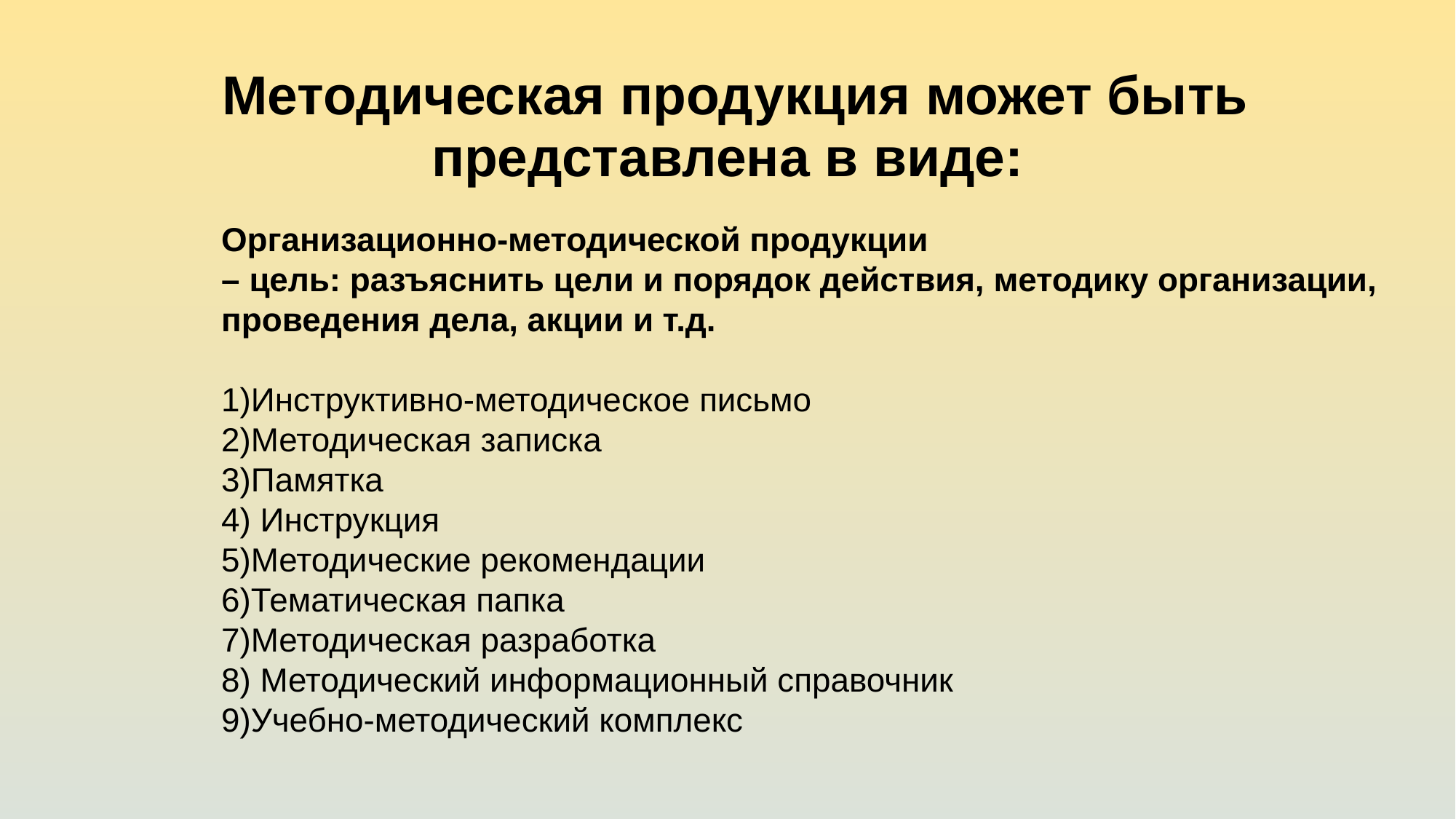

# Методическая продукция может быть представлена в виде:
Организационно-методической продукции
– цель: разъяснить цели и порядок действия, методику организации, проведения дела, акции и т.д.

1)Инструктивно-методическое письмо
2)Методическая записка
3)Памятка
4) Инструкция
5)Методические рекомендации
6)Тематическая папка
7)Методическая разработка
8) Методический информационный справочник
9)Учебно-методический комплекс